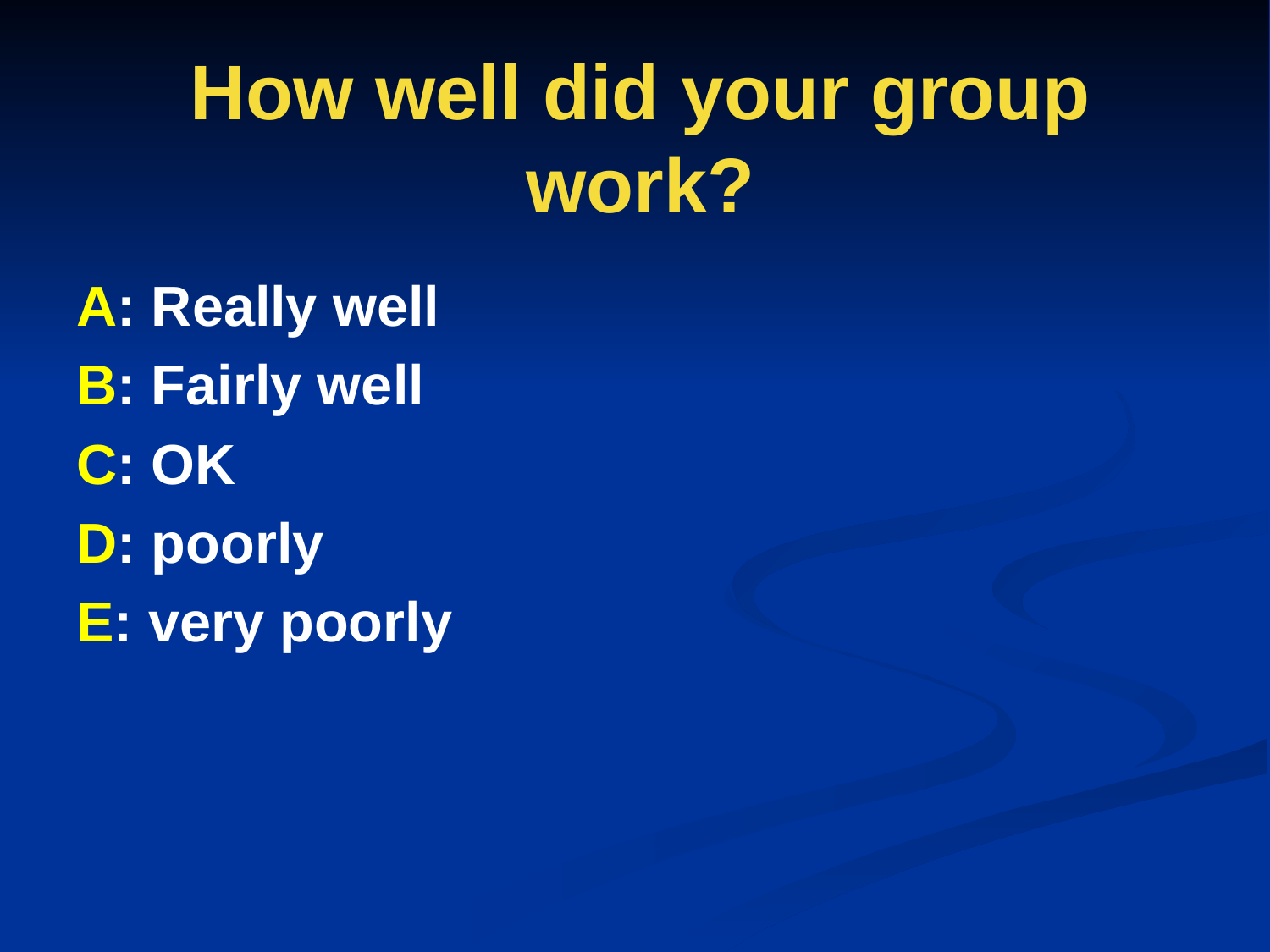

# How well did your group work?
A: Really well
B: Fairly well
C: OK
D: poorly
E: very poorly